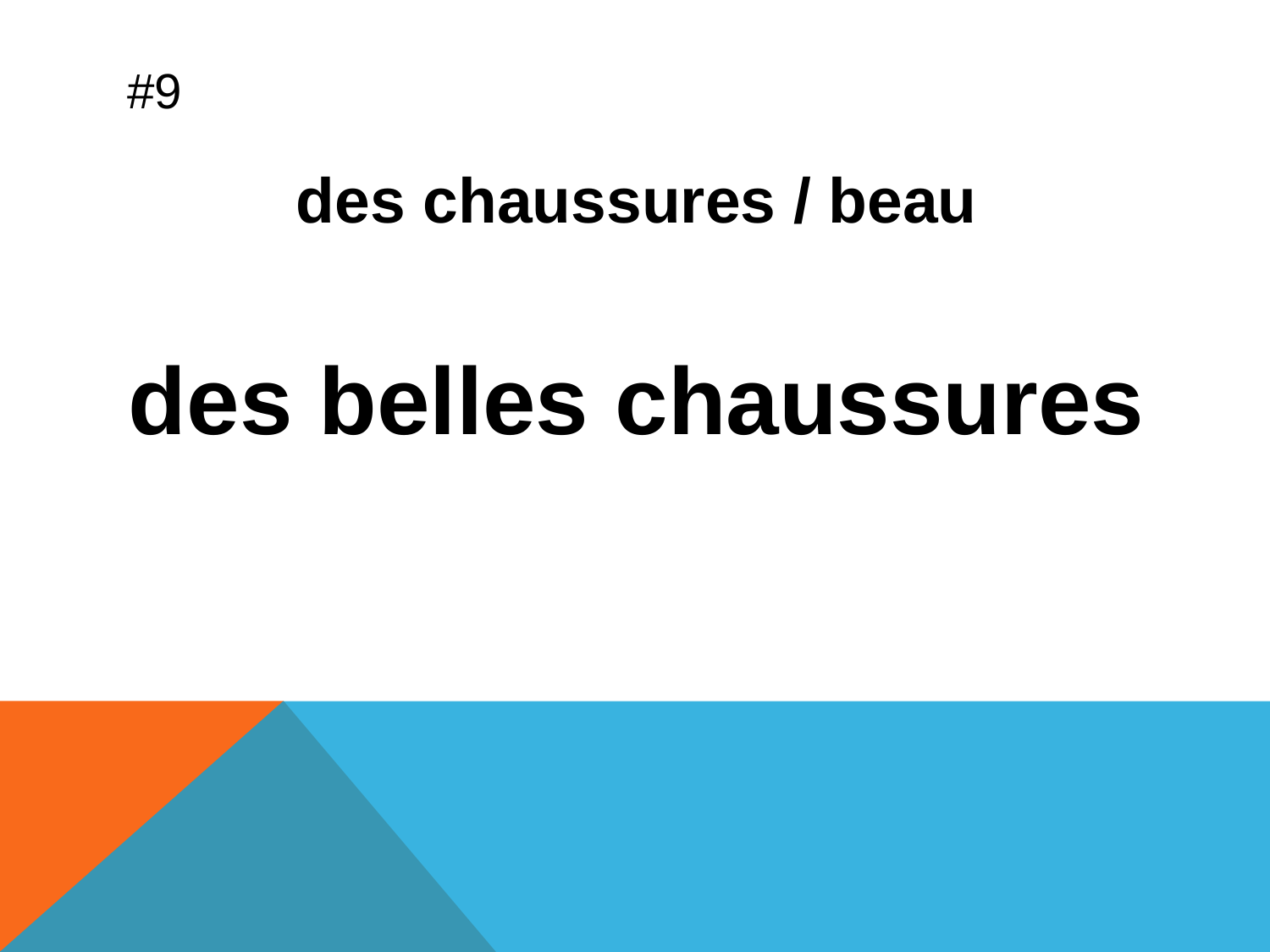

# #9
des chaussures / beau

des belles chaussures